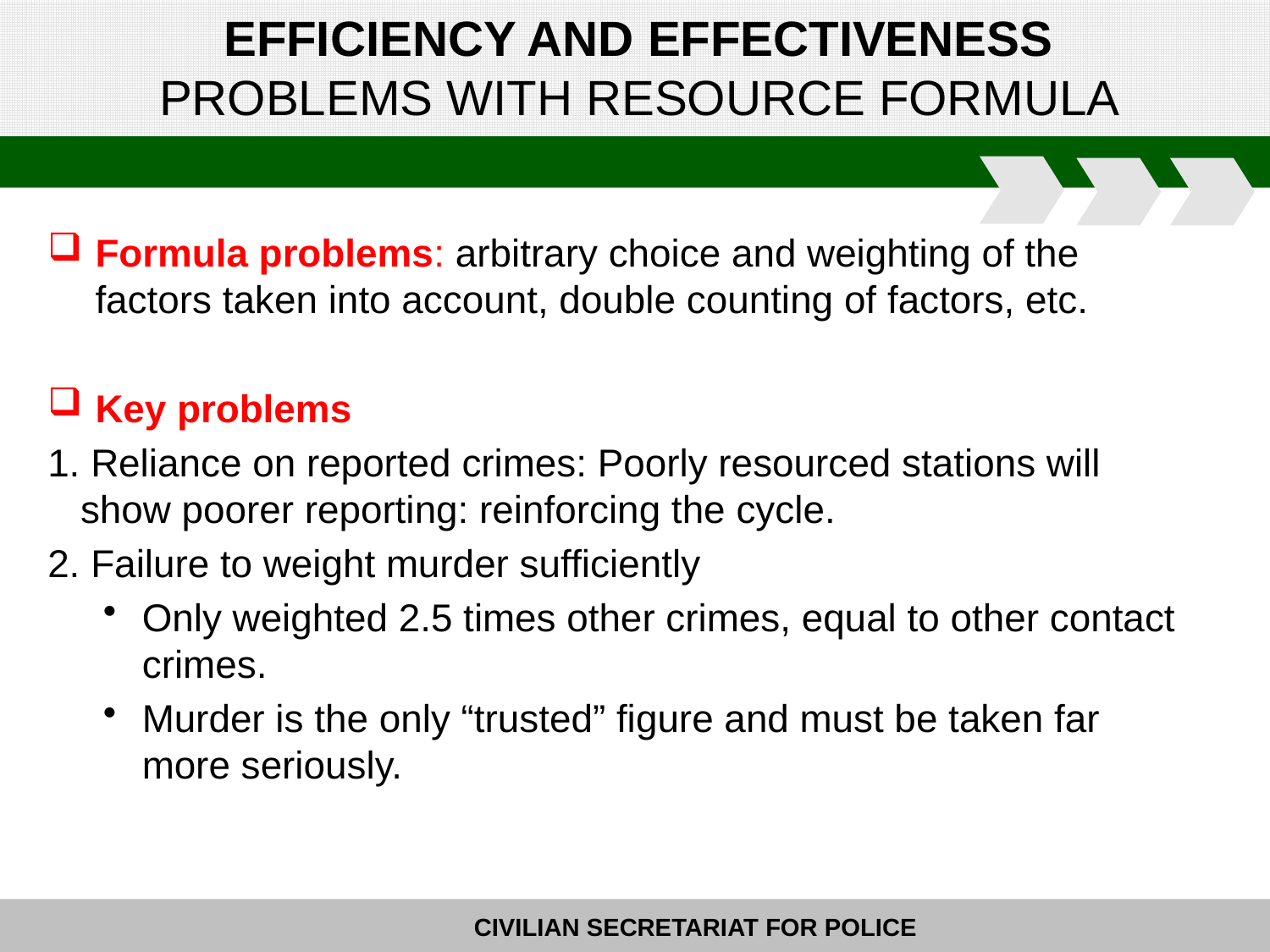

# EFFICIENCY AND EFFECTIVENESS PROBLEMS WITH RESOURCE FORMULA
Formula problems: arbitrary choice and weighting of the factors taken into account, double counting of factors, etc.

Key problems
1. Reliance on reported crimes: Poorly resourced stations will show poorer reporting: reinforcing the cycle.
2. Failure to weight murder sufficiently
Only weighted 2.5 times other crimes, equal to other contact crimes.
Murder is the only “trusted” figure and must be taken far more seriously.